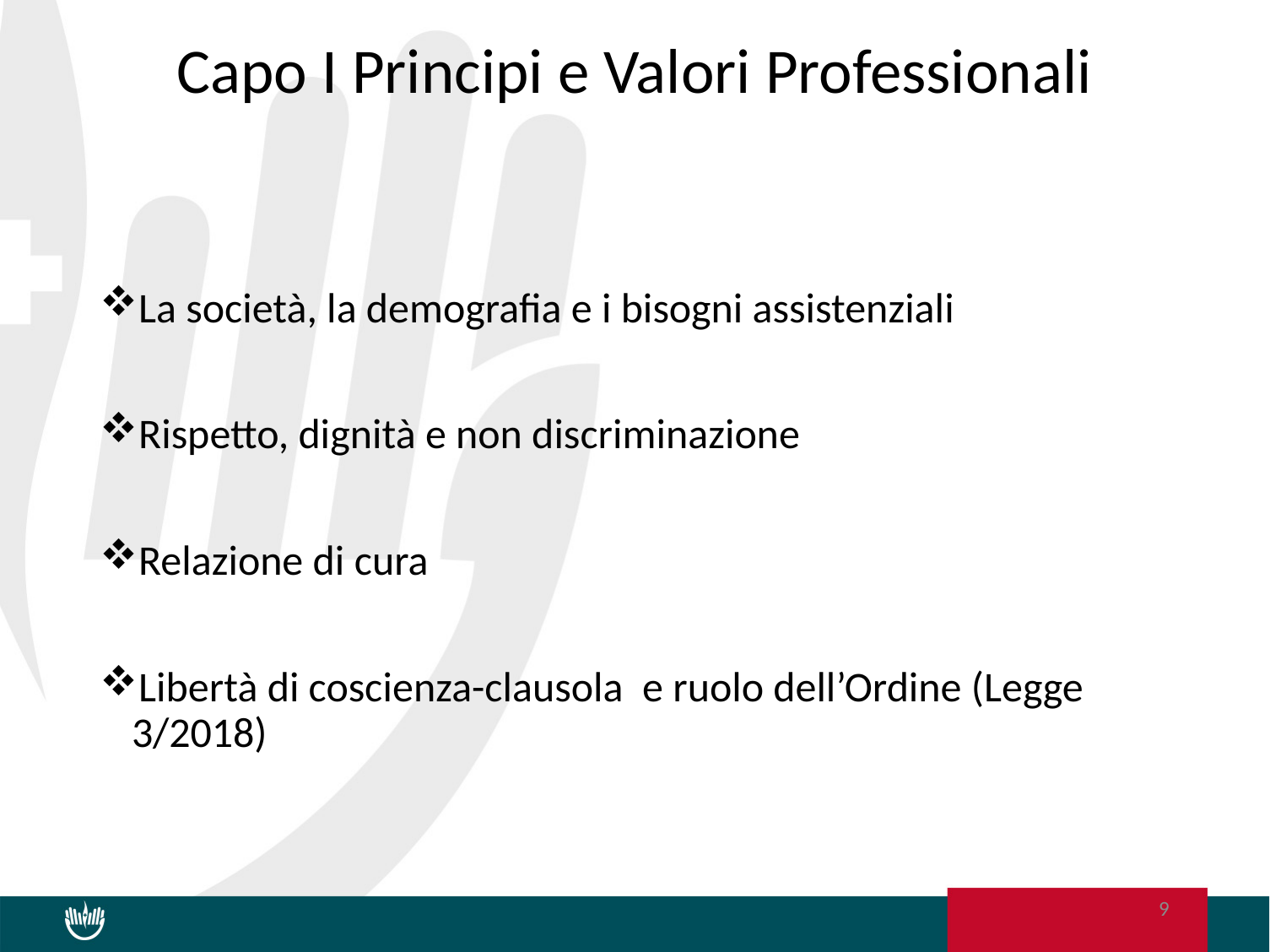

# Capo I Principi e Valori Professionali

La società, la demografia e i bisogni assistenziali

Rispetto, dignità e non discriminazione

Relazione di cura

Libertà di coscienza-clausola  e ruolo dell’Ordine (Legge 3/2018)
9